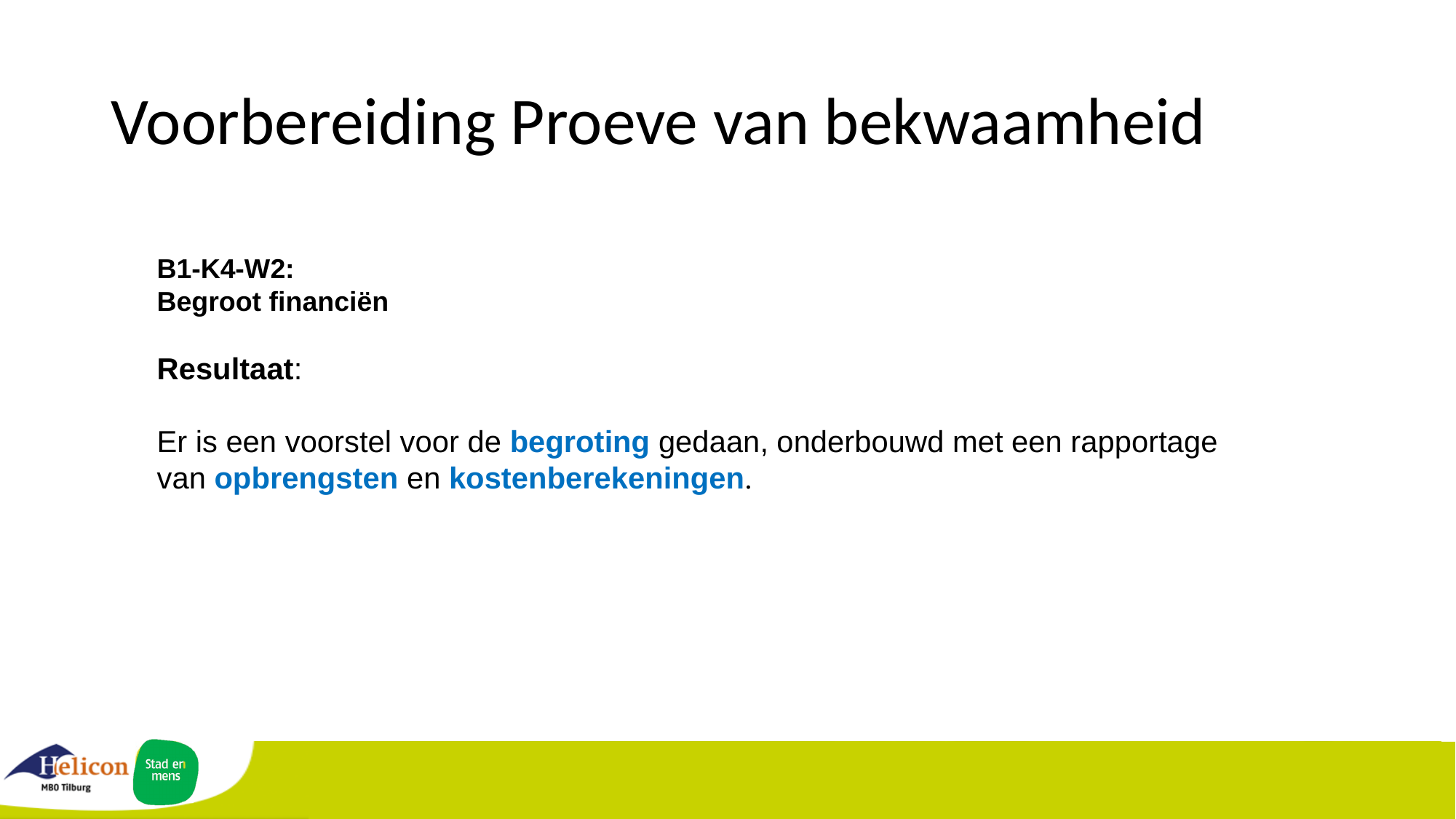

# Voorbereiding Proeve van bekwaamheid
B1-K4-W2:
Begroot financiën

Resultaat:

Er is een voorstel voor de begroting gedaan, onderbouwd met een rapportage van opbrengsten en kostenberekeningen.